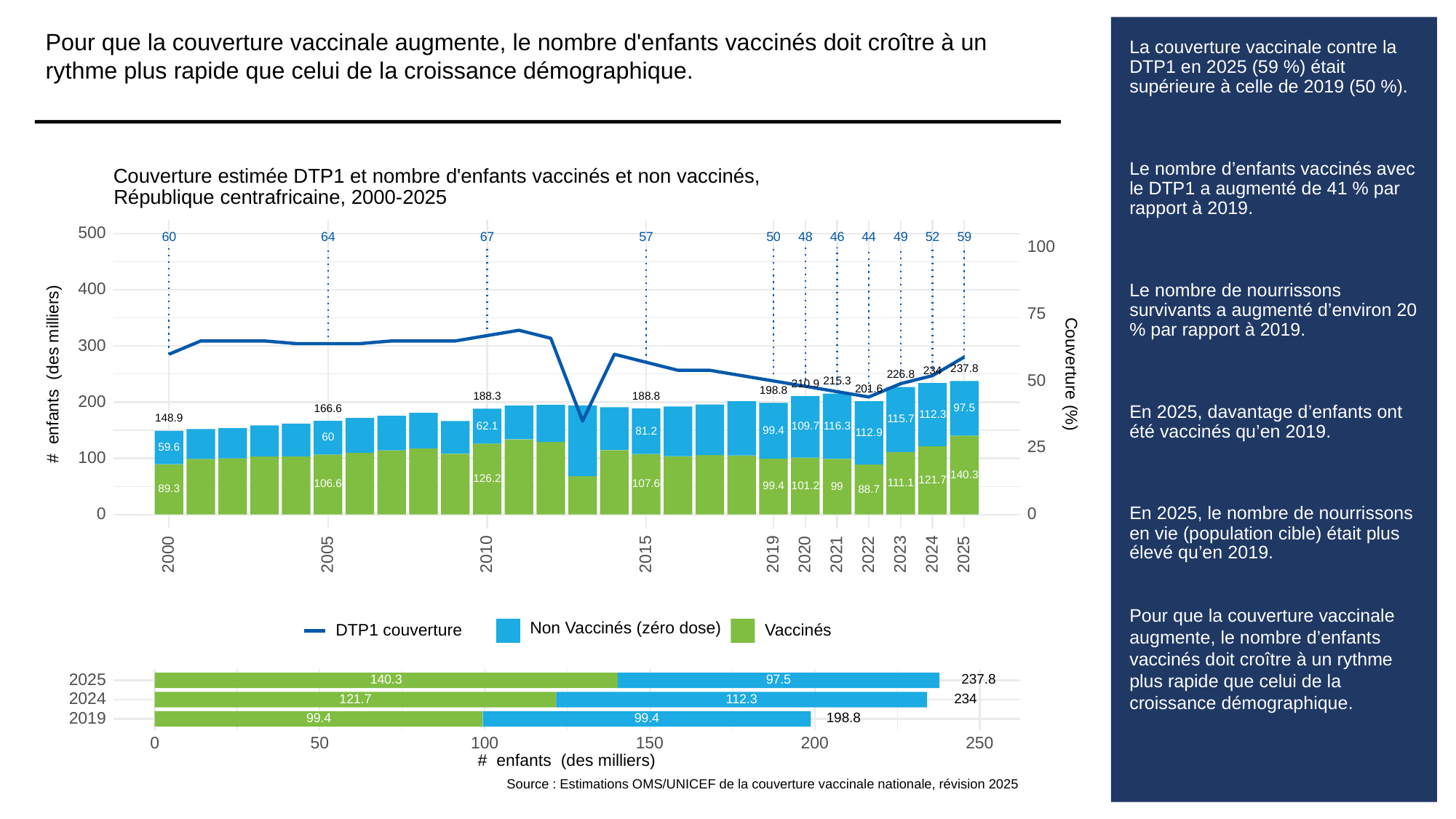

Pour que la couverture vaccinale augmente, le nombre d'enfants vaccinés doit croître à un rythme plus rapide que celui de la croissance démographique.
# La couverture vaccinale contre la DTP1 en 2025 (59 %) était supérieure à celle de 2019 (50 %).

Le nombre d’enfants vaccinés avec le DTP1 a augmenté de 41 % par rapport à 2019.

Le nombre de nourrissons survivants a augmenté d’environ 20 % par rapport à 2019.

En 2025, davantage d’enfants ont été vaccinés qu’en 2019.

En 2025, le nombre de nourrissons en vie (population cible) était plus élevé qu’en 2019.

Pour que la couverture vaccinale augmente, le nombre d’enfants vaccinés doit croître à un rythme plus rapide que celui de la croissance démographique.

Couverture estimée DTP1 et nombre d'enfants vaccinés et non vaccinés,
République centrafricaine, 2000-2025

500
60
64
67
50
48
46
49
52
59
57
44

100

400

75

300

237.8
#  enfants  (des milliers)
Couverture (%)
234
226.8

50
215.3
210.9

201.6
198.8

188.8
188.3

200

97.5

166.6

112.3

148.9
115.7

62.1
116.3
109.7

99.4
81.2

112.9

60

25

59.6

100

140.3
126.2
121.7

111.1
107.6
106.6
101.2
99.4
99
89.3
88.7

0
0

2023
2000
2005
2010
2015
2019
2020
2021
2022
2024
2025

Non Vaccinés (zéro dose)
Vaccinés
DTP1 couverture

2025
237.8
140.3
97.5

2024
234
112.3
121.7

2019
198.8
99.4
99.4

0
50
100
150
200
250
#  enfants  (des milliers)
Source : Estimations OMS/UNICEF de la couverture vaccinale nationale, révision 2025